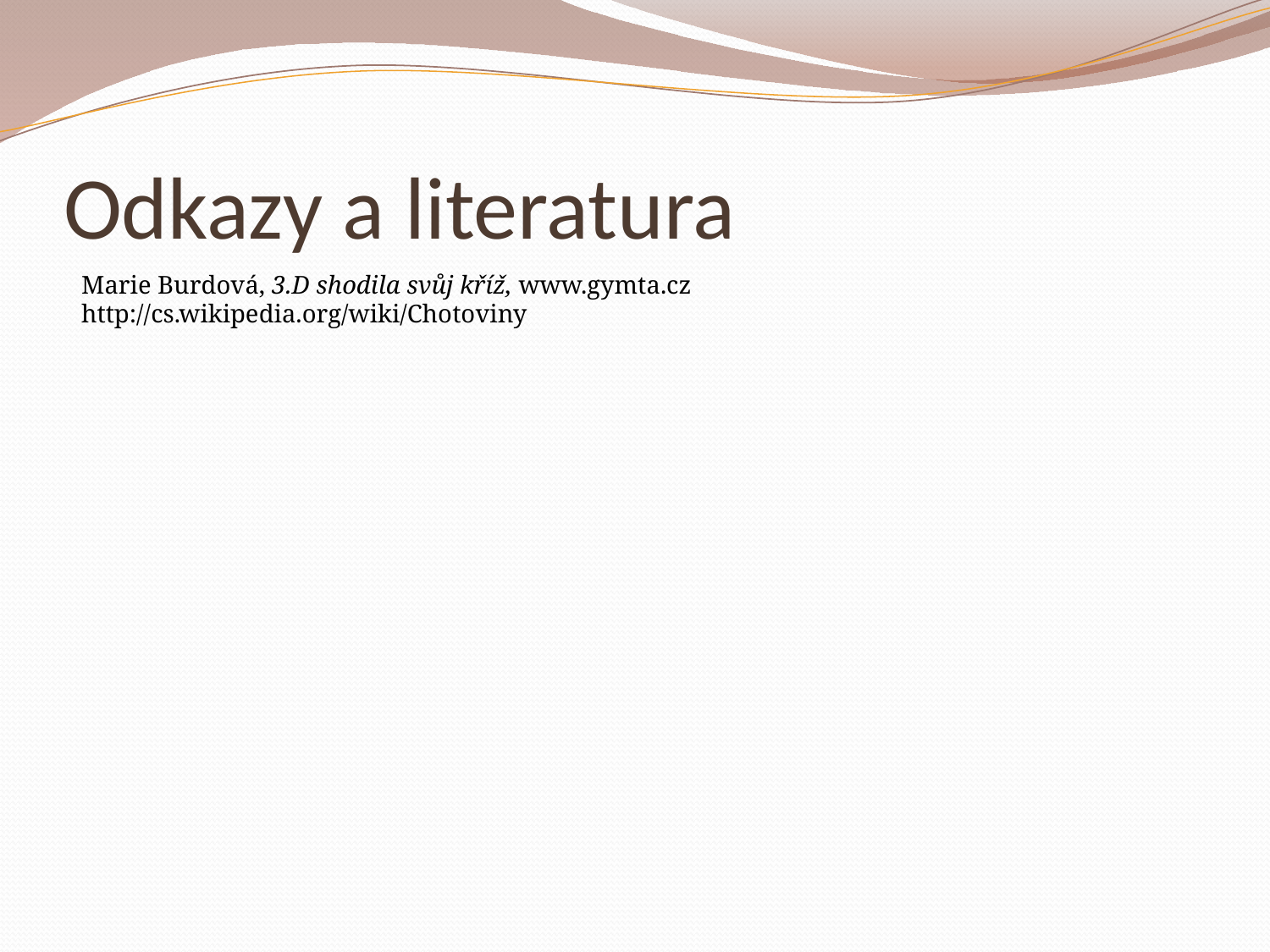

# Odkazy a literatura
Marie Burdová, 3.D shodila svůj kříž, www.gymta.cz
http://cs.wikipedia.org/wiki/Chotoviny